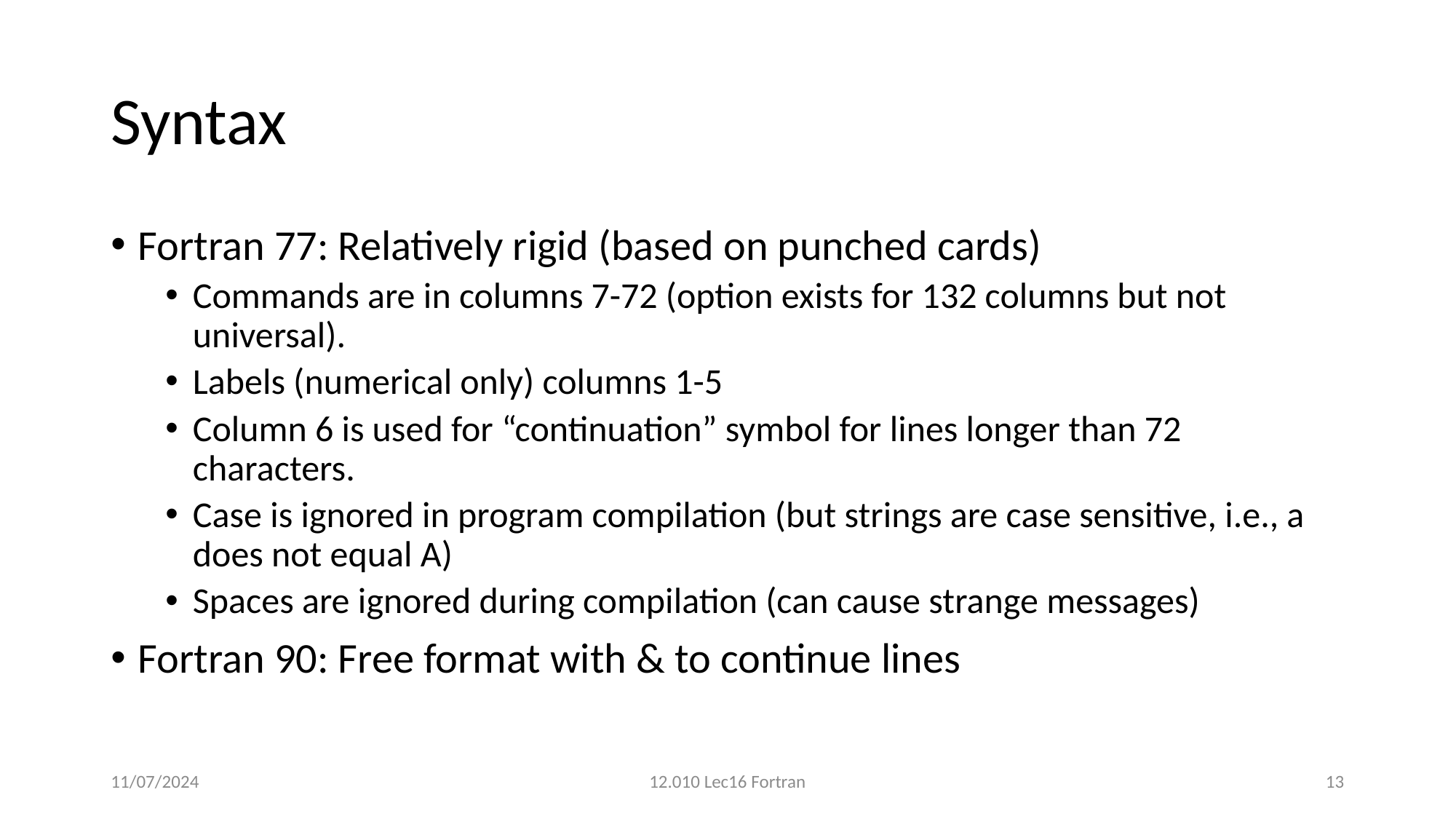

# Syntax
Fortran 77: Relatively rigid (based on punched cards)
Commands are in columns 7-72 (option exists for 132 columns but not universal).
Labels (numerical only) columns 1-5
Column 6 is used for “continuation” symbol for lines longer than 72 characters.
Case is ignored in program compilation (but strings are case sensitive, i.e., a does not equal A)
Spaces are ignored during compilation (can cause strange messages)
Fortran 90: Free format with & to continue lines
11/07/2024
12.010 Lec16 Fortran
13